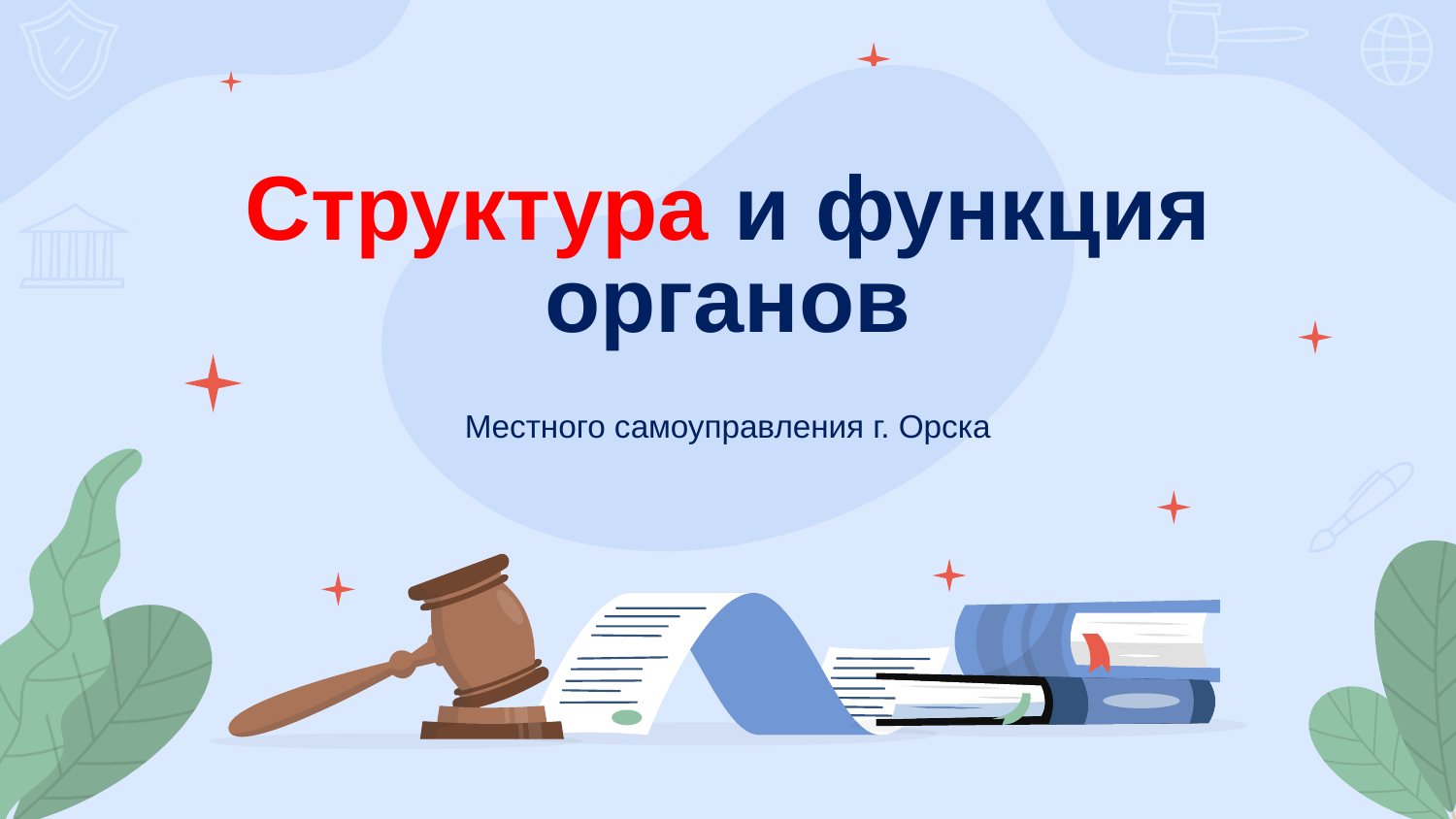

# Структура и функция органов

Местного самоуправления г. Орска